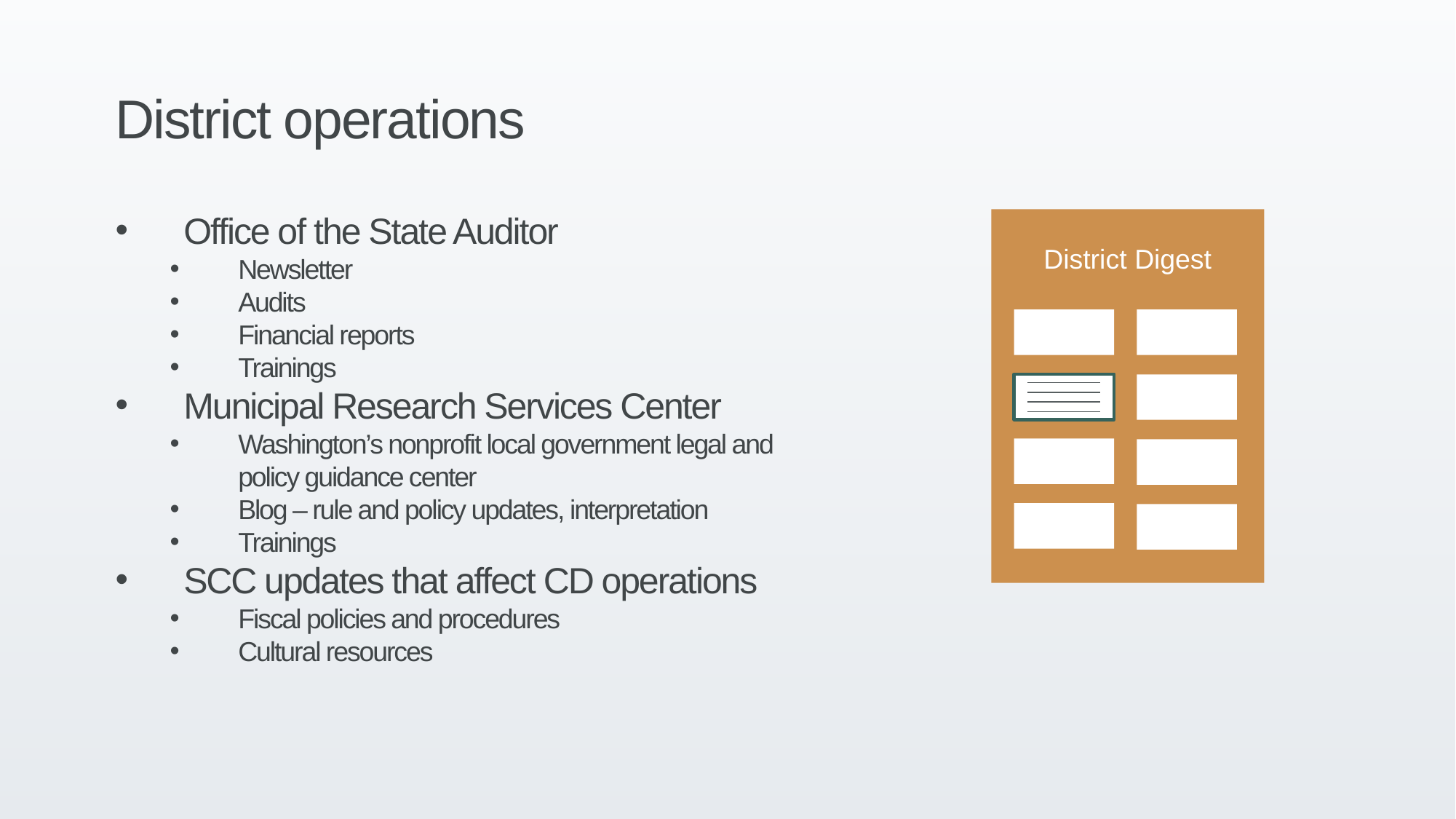

District operations

Office of the State Auditor
Newsletter
Audits
Financial reports
Trainings
Municipal Research Services Center
Washington’s nonprofit local government legal and policy guidance center
Blog – rule and policy updates, interpretation
Trainings
SCC updates that affect CD operations
Fiscal policies and procedures
Cultural resources

District Digest